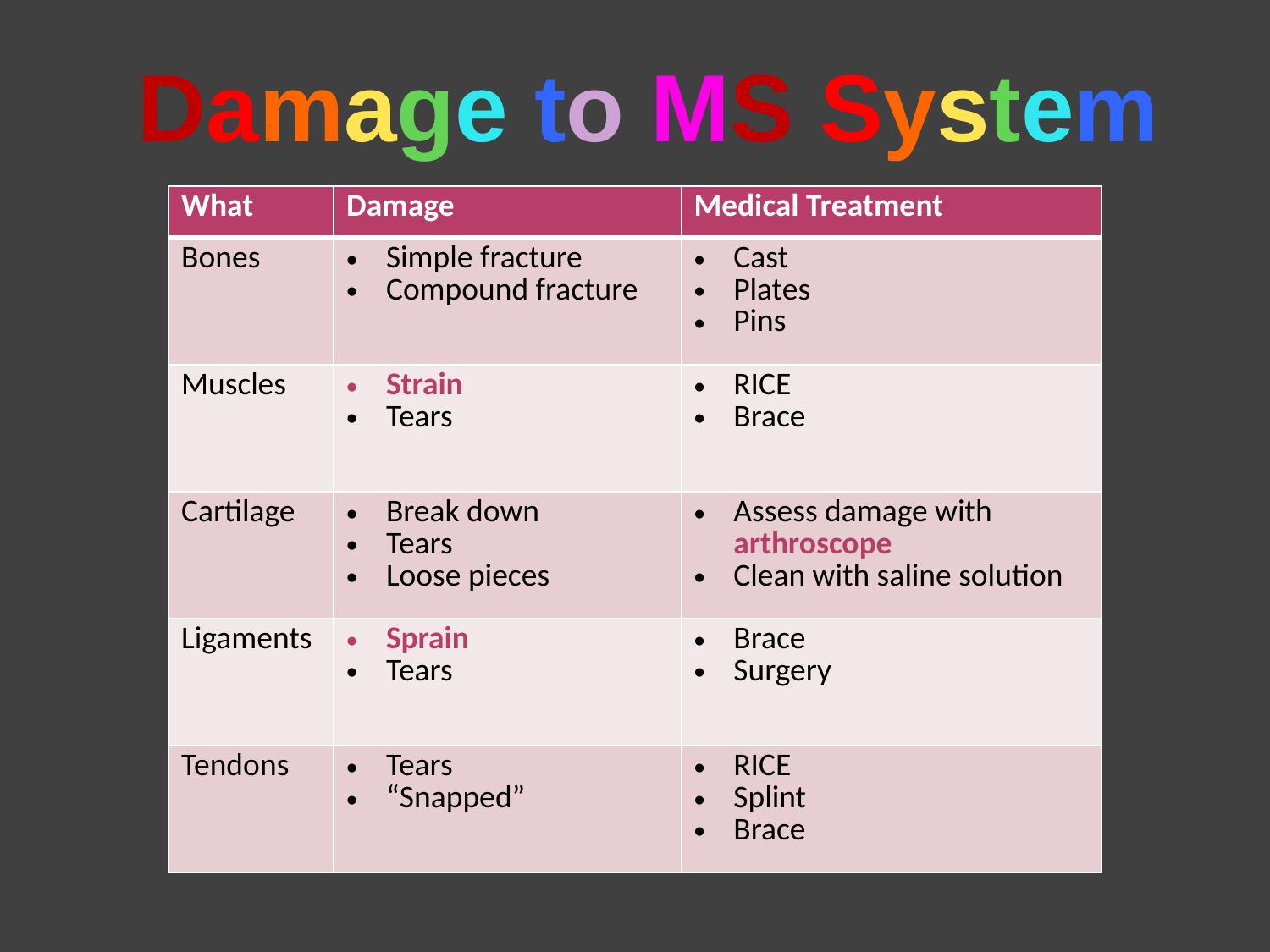

Damage to MS System
| What | Damage | Medical Treatment |
| --- | --- | --- |
| Bones | Simple fracture Compound fracture | Cast Plates Pins |
| Muscles | Strain Tears | RICE Brace |
| Cartilage | Break down Tears Loose pieces | Assess damage with arthroscope Clean with saline solution |
| Ligaments | Sprain Tears | Brace Surgery |
| Tendons | Tears “Snapped” | RICE Splint Brace |